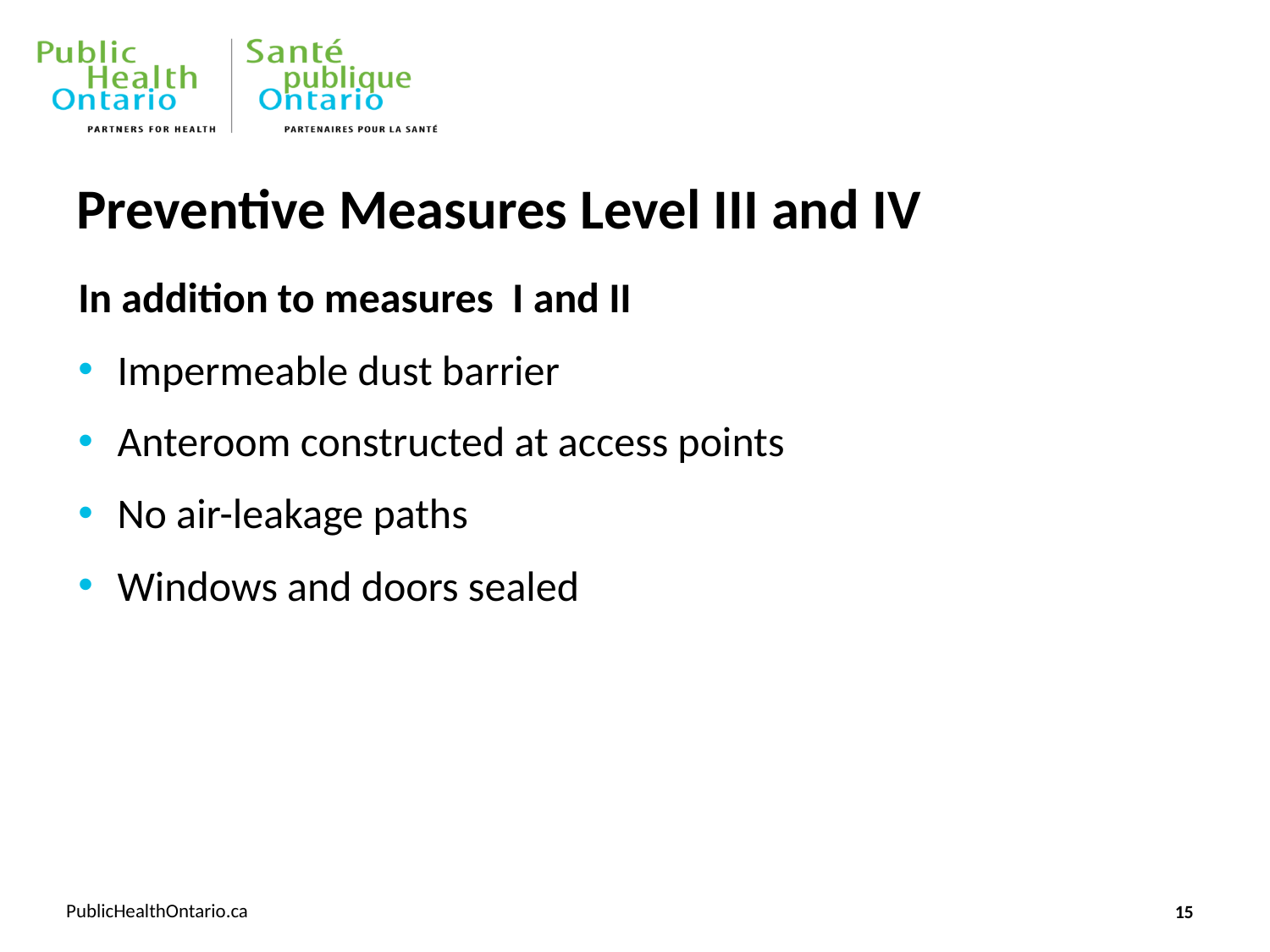

# Preventive Measures Level III and IV
In addition to measures  I and II
Impermeable dust barrier
Anteroom constructed at access points
No air-leakage paths
Windows and doors sealed

15